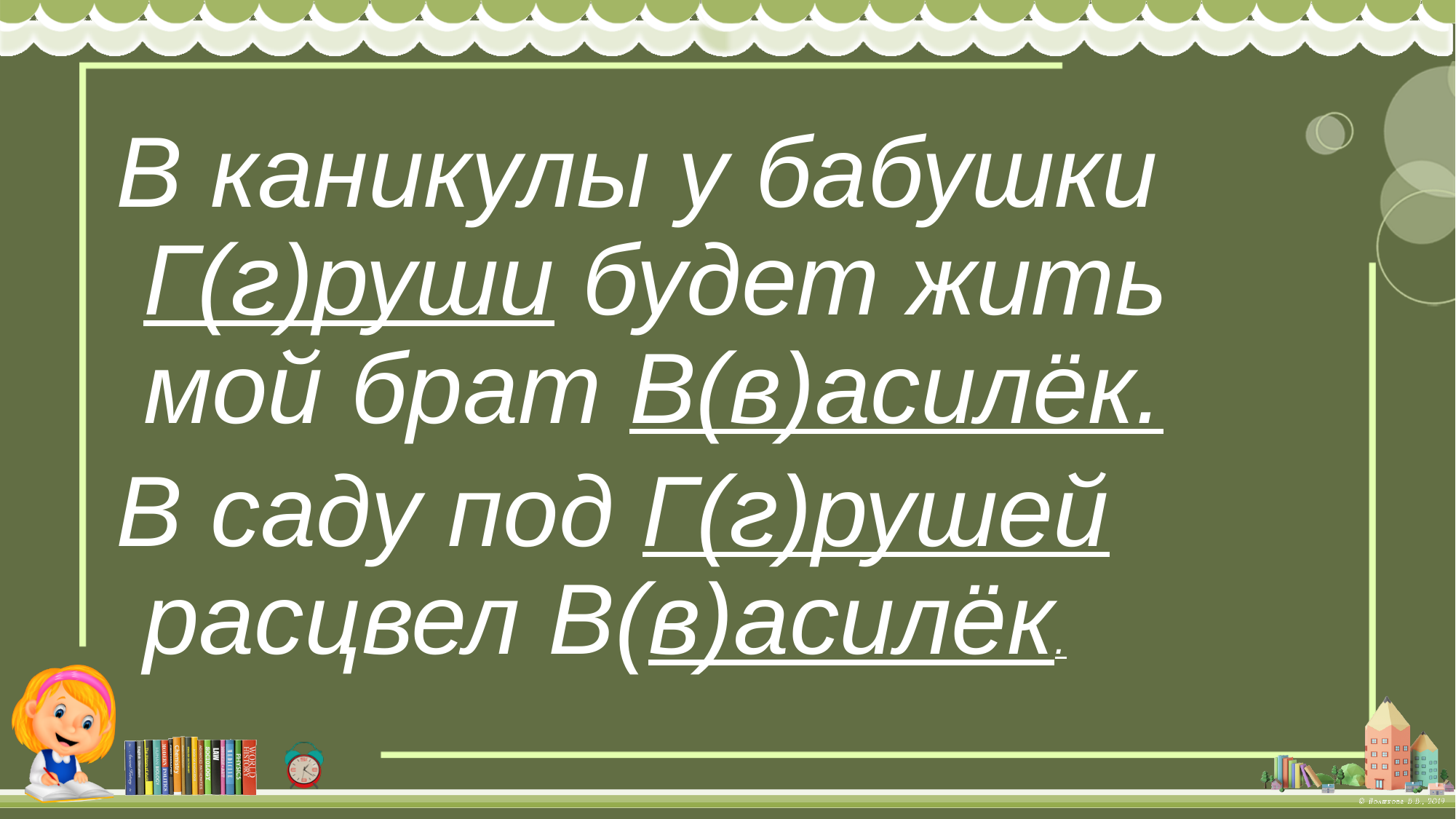

В каникулы у бабушки Г(г)руши будет жить мой брат В(в)асилёк.
В саду под Г(г)рушей расцвел В(в)асилёк.